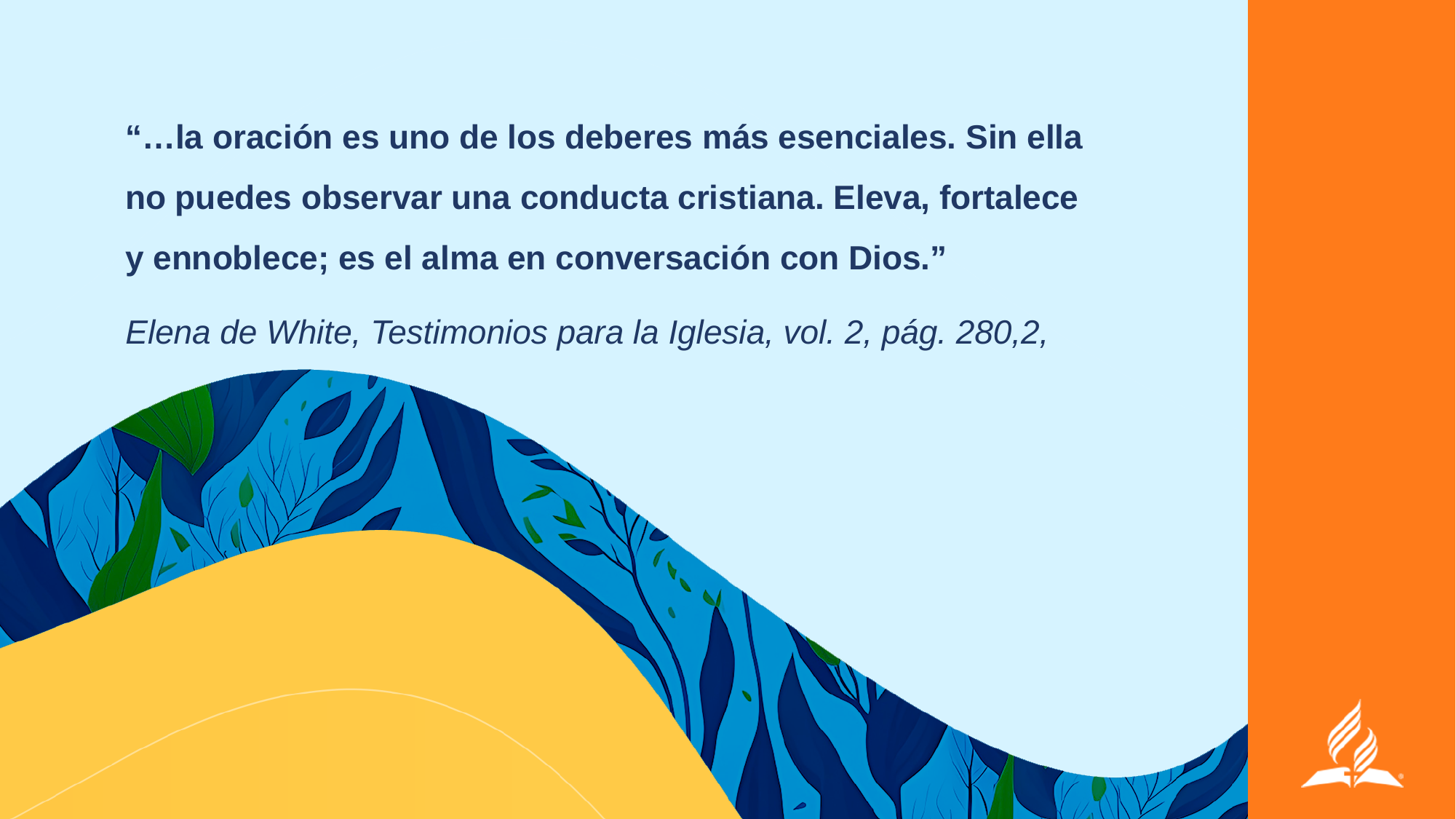

“…la oración es uno de los deberes más esenciales. Sin ella no puedes observar una conducta cristiana. Eleva, fortalece y ennoblece; es el alma en conversación con Dios.”
Elena de White, Testimonios para la Iglesia, vol. 2, pág. 280,2,